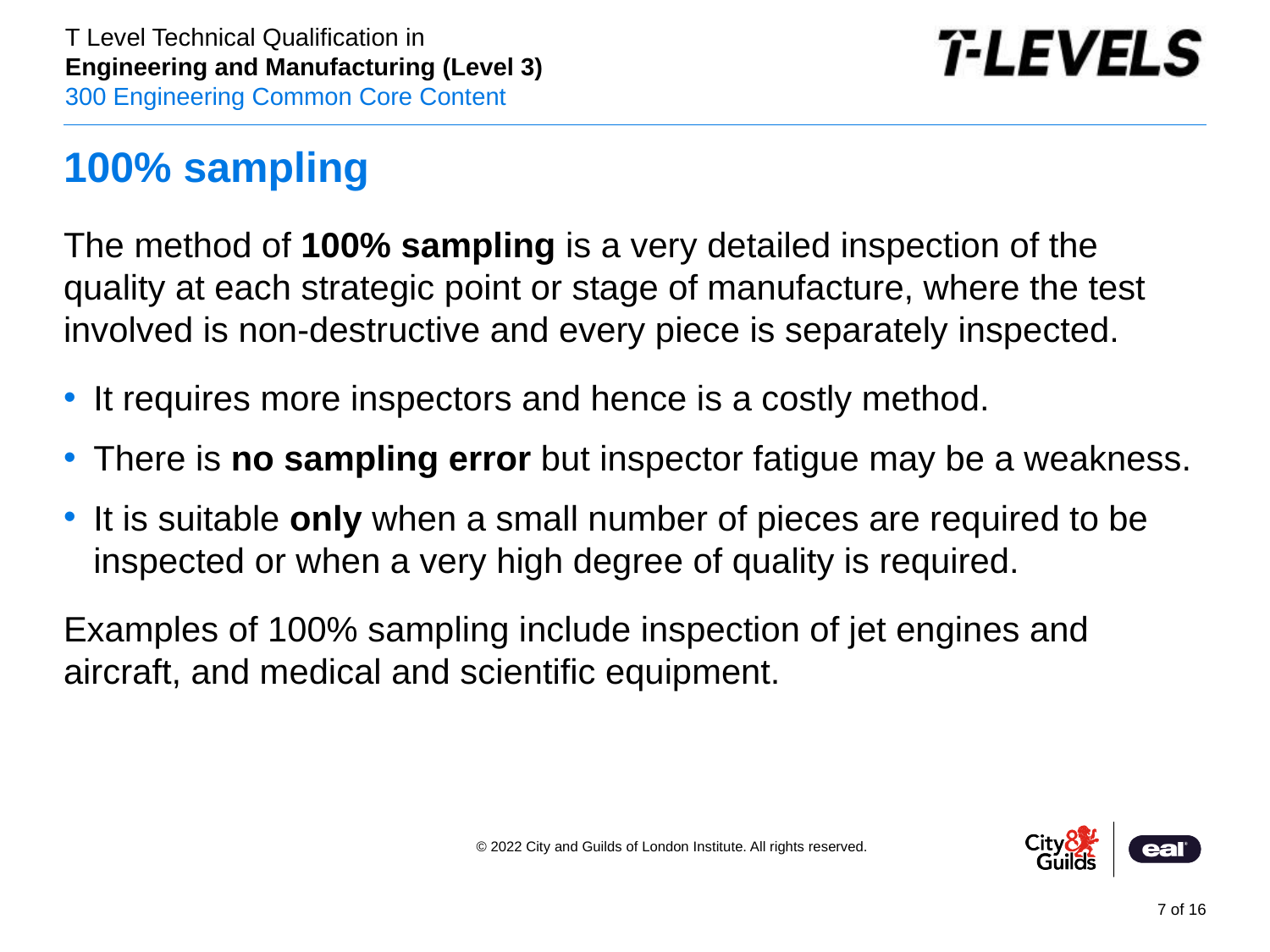

# 100% sampling
The method of 100% sampling is a very detailed inspection of the quality at each strategic point or stage of manufacture, where the test involved is non-destructive and every piece is separately inspected.
It requires more inspectors and hence is a costly method.
There is no sampling error but inspector fatigue may be a weakness.
It is suitable only when a small number of pieces are required to be inspected or when a very high degree of quality is required.
Examples of 100% sampling include inspection of jet engines and aircraft, and medical and scientific equipment.